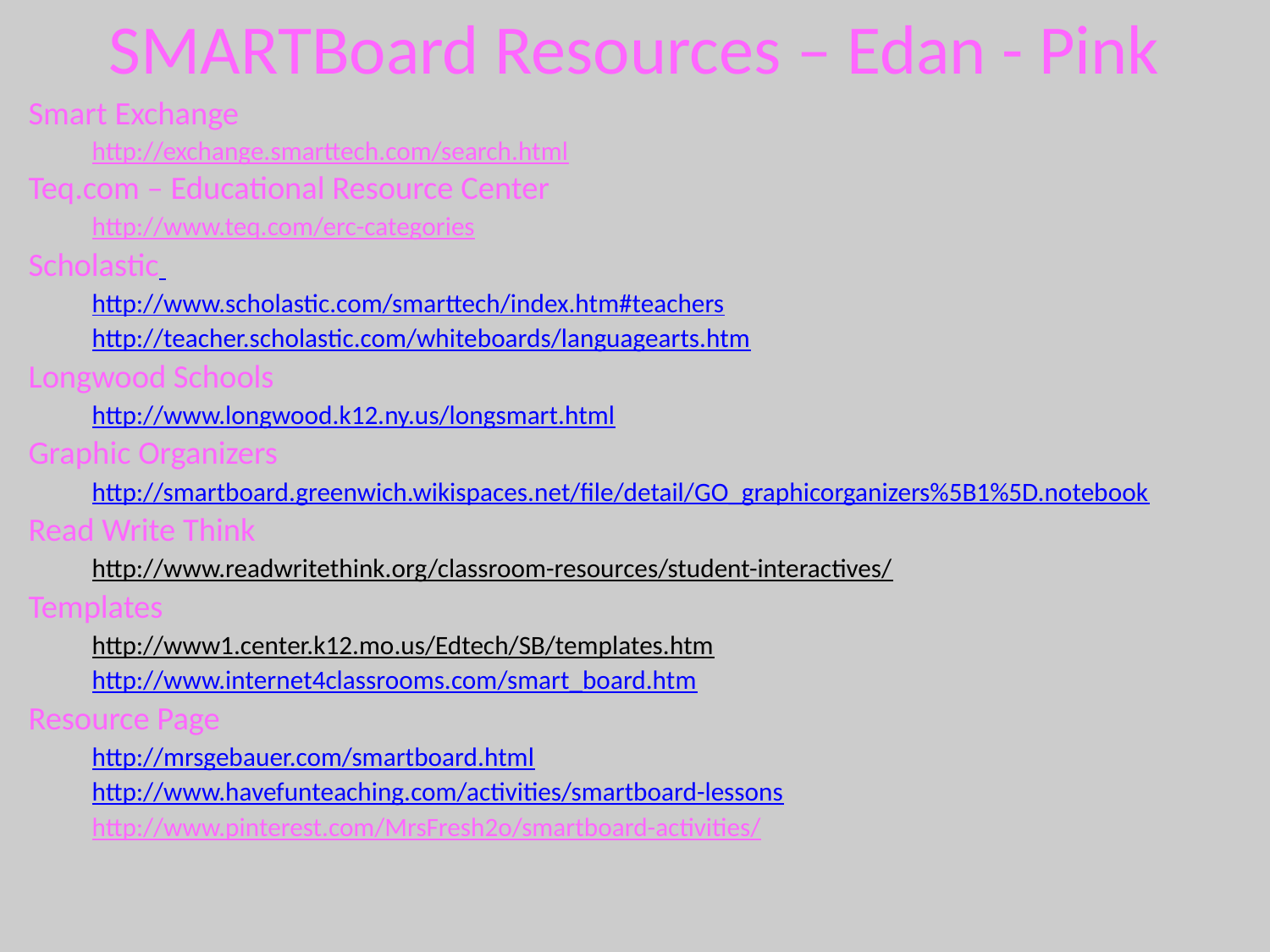

# SMARTBoard Resources – Edan - Pink
Smart Exchange
http://exchange.smarttech.com/search.html
Teq.com – Educational Resource Center
http://www.teq.com/erc-categories
Scholastic
http://www.scholastic.com/smarttech/index.htm#teachers
http://teacher.scholastic.com/whiteboards/languagearts.htm
Longwood Schools
http://www.longwood.k12.ny.us/longsmart.html
Graphic Organizers
http://smartboard.greenwich.wikispaces.net/file/detail/GO_graphicorganizers%5B1%5D.notebook
Read Write Think
http://www.readwritethink.org/classroom-resources/student-interactives/
Templates
http://www1.center.k12.mo.us/Edtech/SB/templates.htm
http://www.internet4classrooms.com/smart_board.htm
Resource Page
http://mrsgebauer.com/smartboard.html
http://www.havefunteaching.com/activities/smartboard-lessons
http://www.pinterest.com/MrsFresh2o/smartboard-activities/